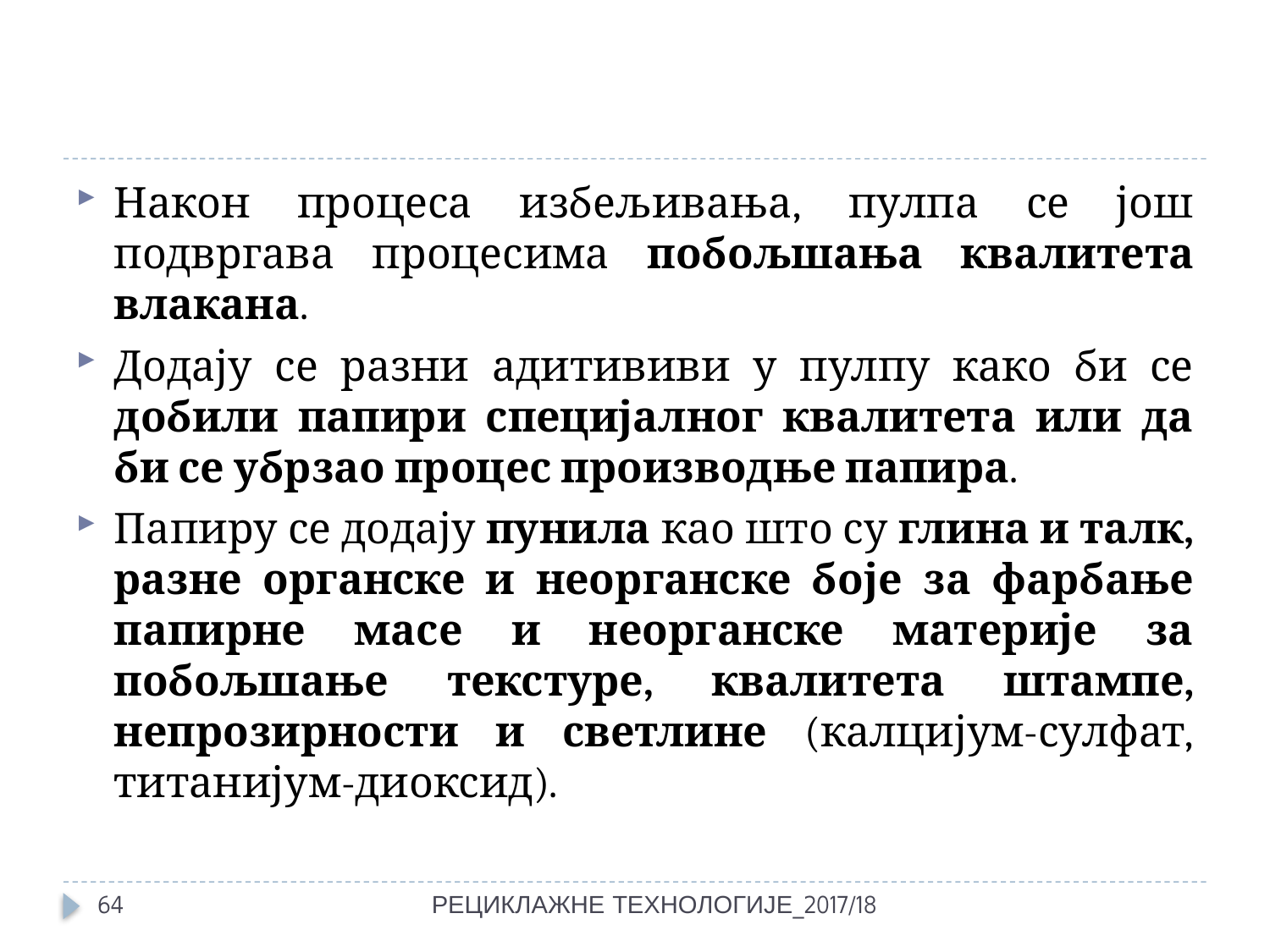

#
Након процеса избељивања, пулпа се још подвргава процесима побољшања квалитета влакана.
Додају се разни адитививи у пулпу како би се добили папири специјалног квалитета или да би се убрзао процес производње папира.
Папиру се додају пунила као што су глина и талк, разне органске и неорганске боје за фарбање папирне масе и неорганске материје за побољшање текстуре, квалитета штампе, непрозирности и светлине (калцијум-сулфат, титанијум-диоксид).
64
РЕЦИКЛАЖНЕ ТЕХНОЛОГИЈЕ_2017/18